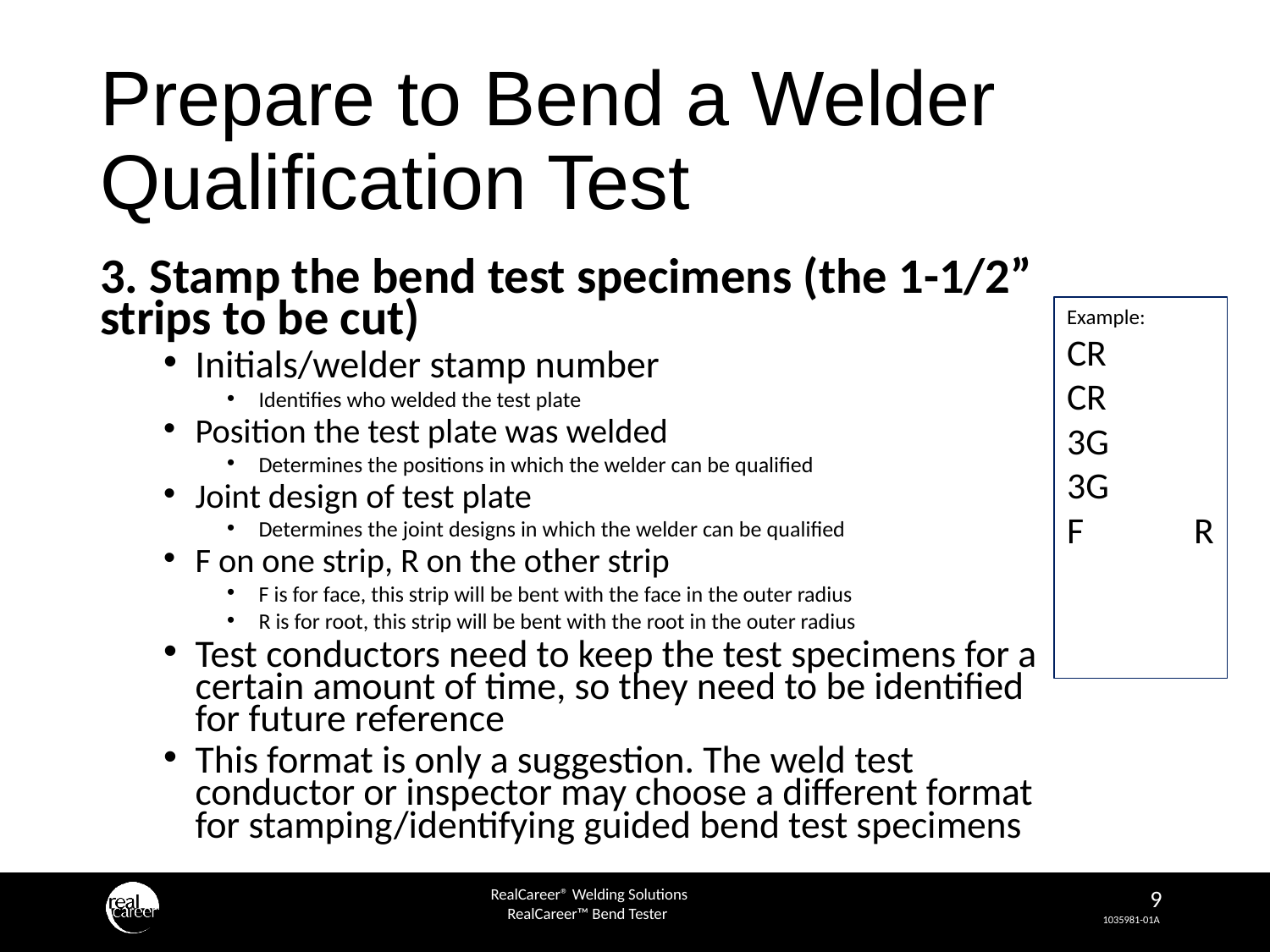

# Prepare to Bend a Welder Qualification Test
3. Stamp the bend test specimens (the 1-1/2” strips to be cut)
Initials/welder stamp number
Identifies who welded the test plate
Position the test plate was welded
Determines the positions in which the welder can be qualified
Joint design of test plate
Determines the joint designs in which the welder can be qualified
F on one strip, R on the other strip
F is for face, this strip will be bent with the face in the outer radius
R is for root, this strip will be bent with the root in the outer radius
Test conductors need to keep the test specimens for a certain amount of time, so they need to be identified for future reference
This format is only a suggestion. The weld test conductor or inspector may choose a different format for stamping/identifying guided bend test specimens
Example:
CR	CR
3G	3G
F	R